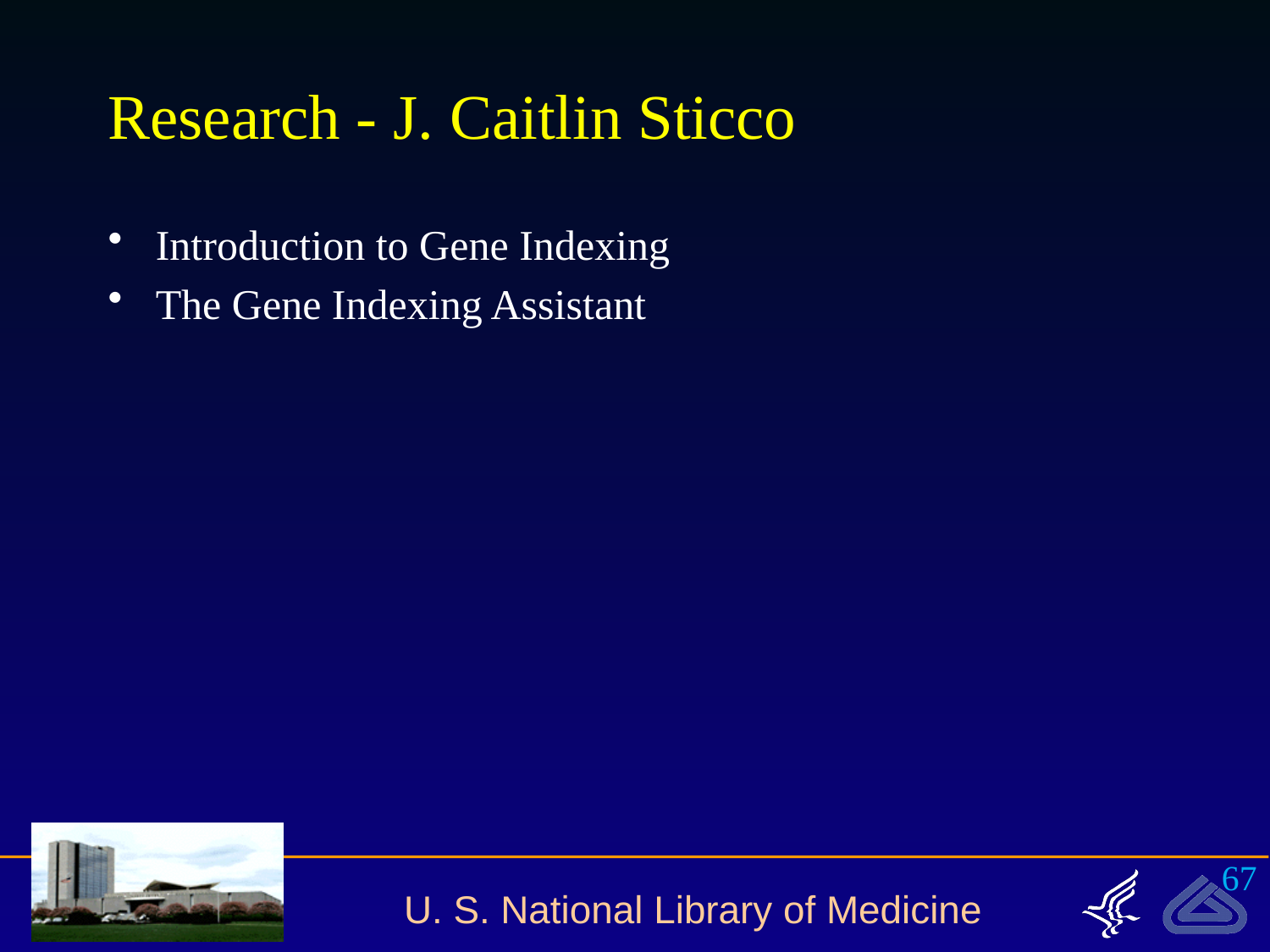

# Research - J. Caitlin Sticco
Introduction to Gene Indexing
The Gene Indexing Assistant
67